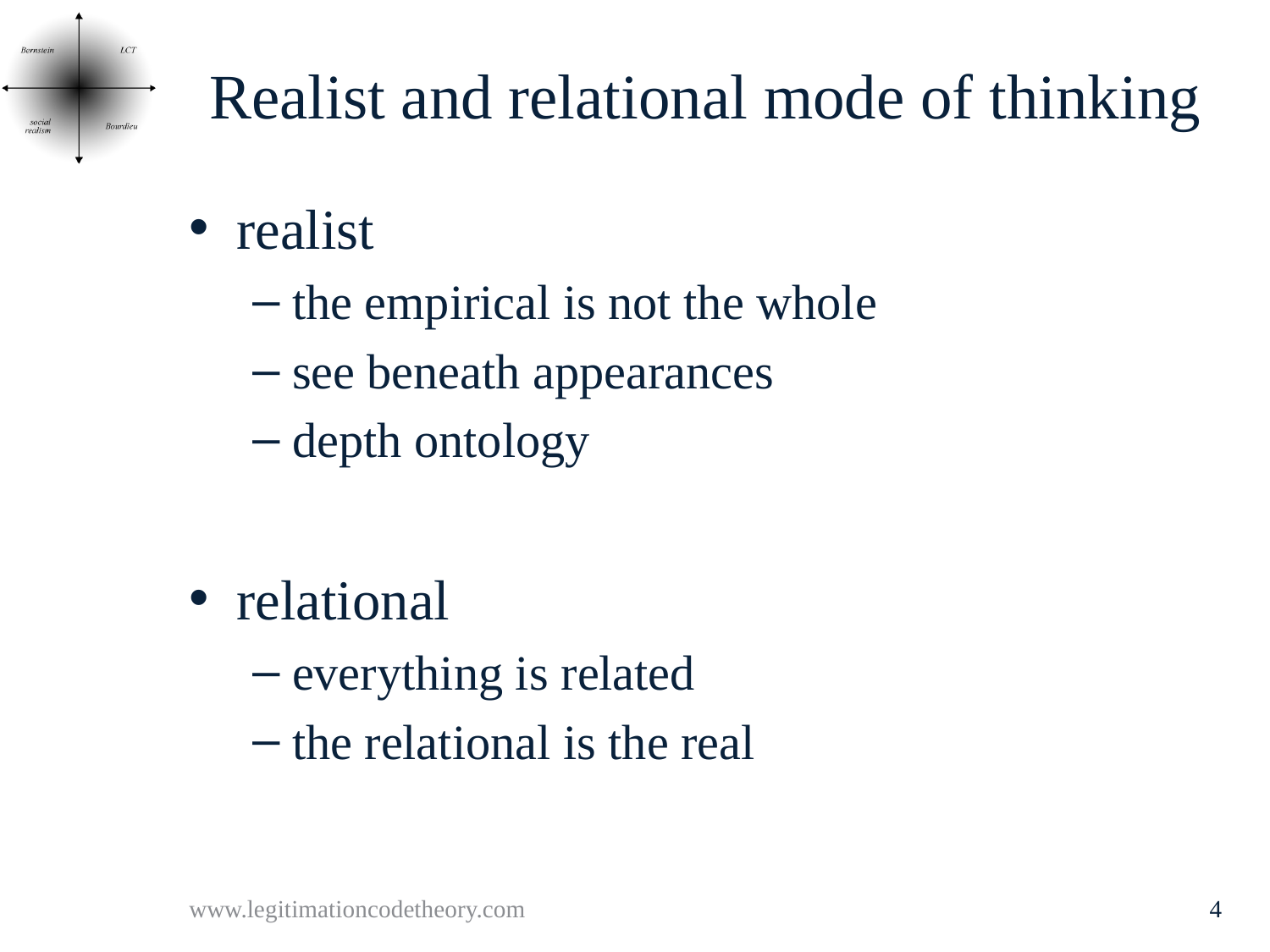

# Realist and relational mode of thinking

realist
the empirical is not the whole
see beneath appearances
depth ontology

relational
everything is related
the relational is the real

www.legitimationcodetheory.com
4